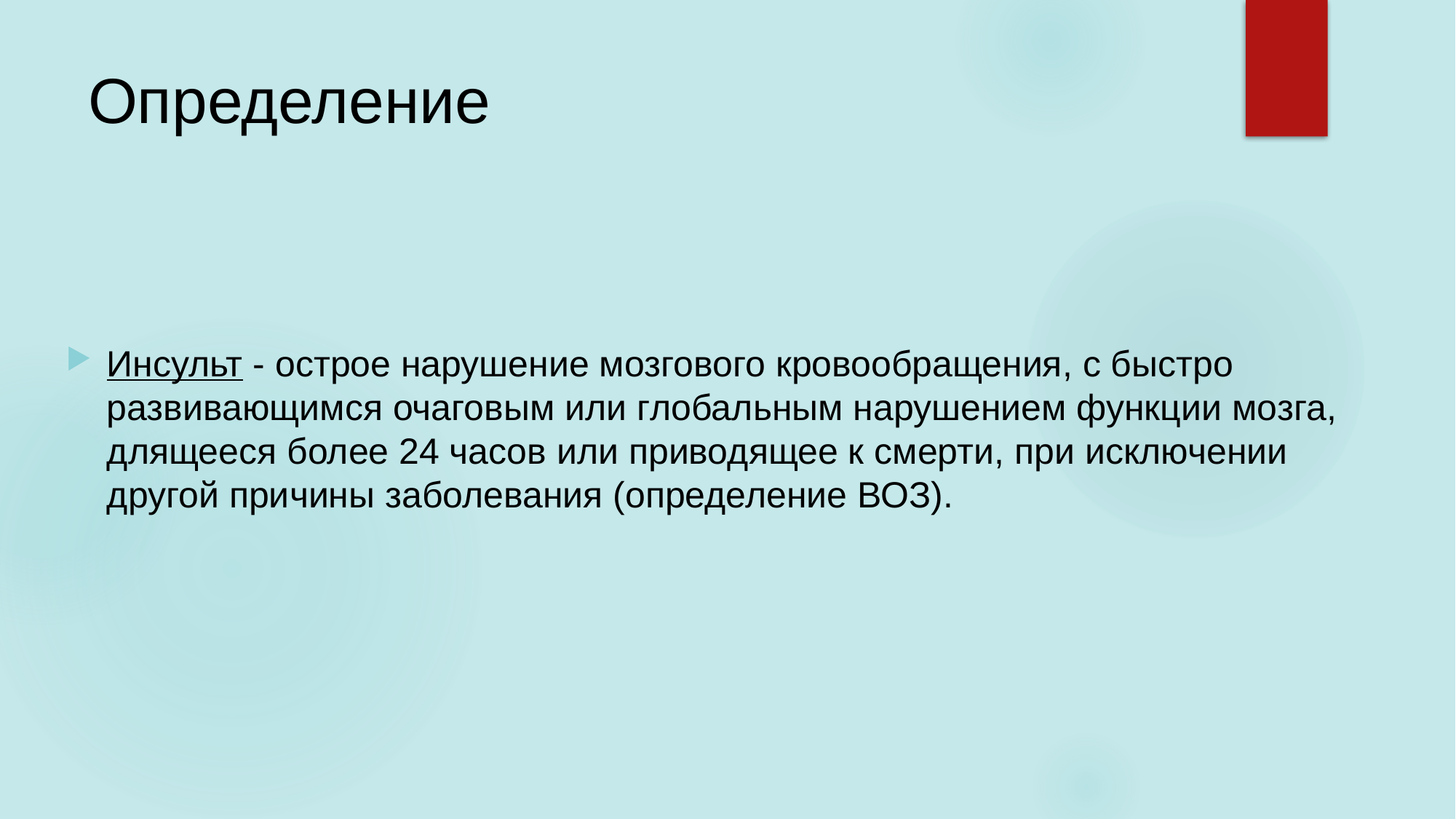

# Определение
Инсульт - острое нарушение мозгового кровообращения, с быстро развивающимся очаговым или глобальным нарушением функции мозга, длящееся более 24 часов или приводящее к смерти, при исключении другой причины заболевания (определение ВОЗ).